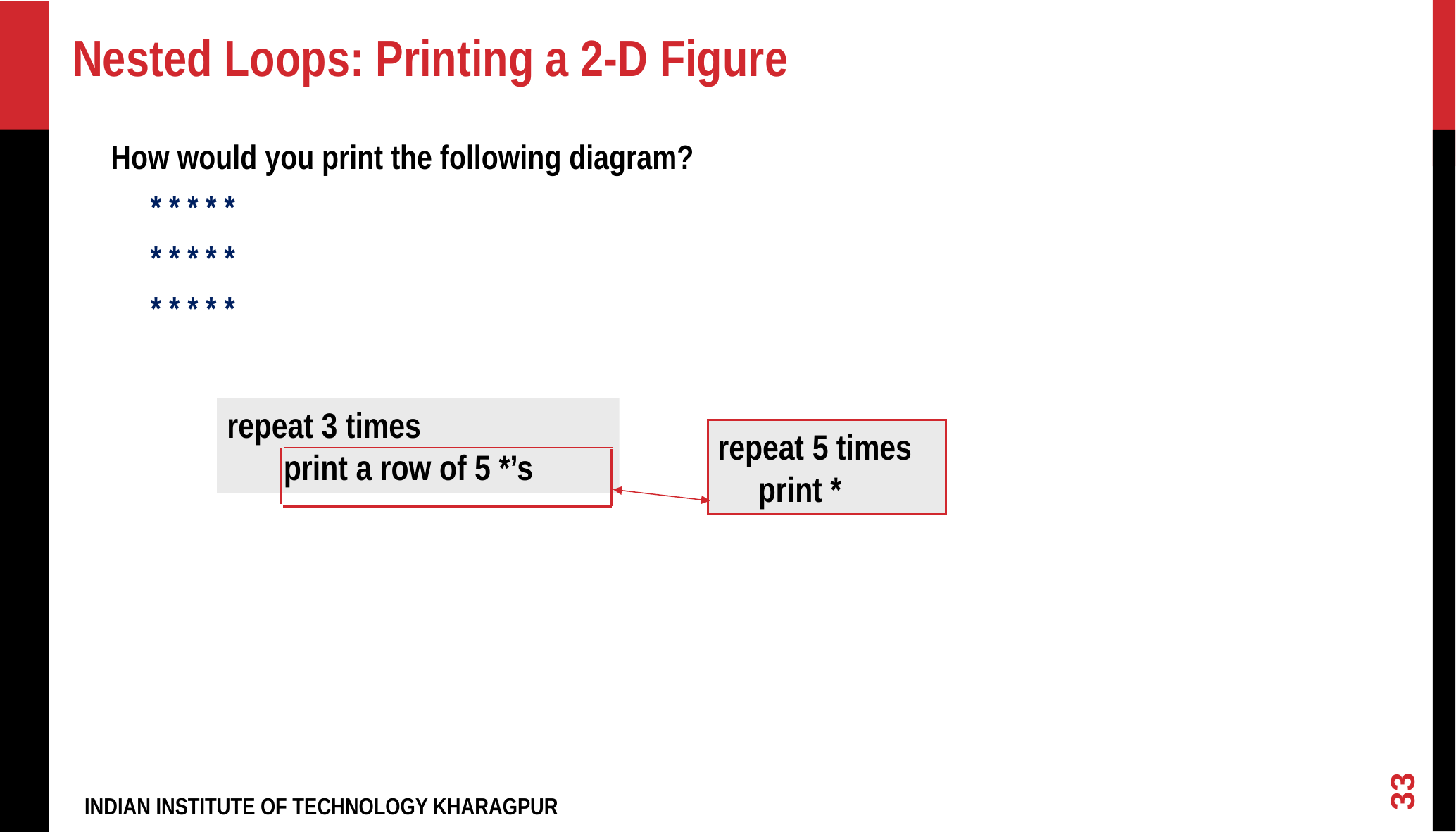

# Nested Loops: Printing a 2-D Figure
How would you print the following diagram?
* * * * *
* * * * *
* * * * *
repeat 3 times
       print a row of 5 *’s
repeat 5 times
     print *
33
INDIAN INSTITUTE OF TECHNOLOGY KHARAGPUR